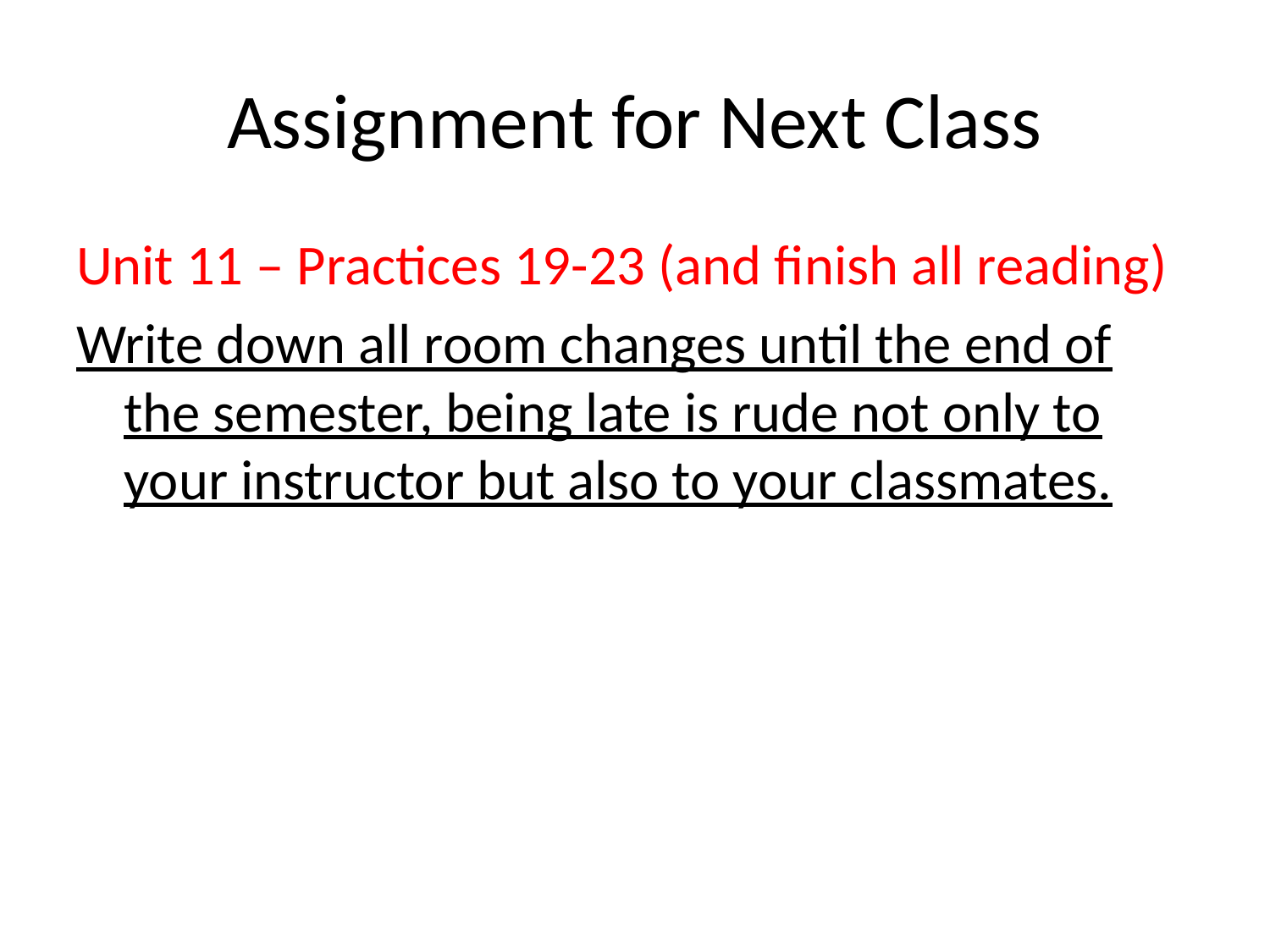

# Assignment for Next Class
Unit 11 – Practices 19-23 (and finish all reading)
Write down all room changes until the end of the semester, being late is rude not only to your instructor but also to your classmates.